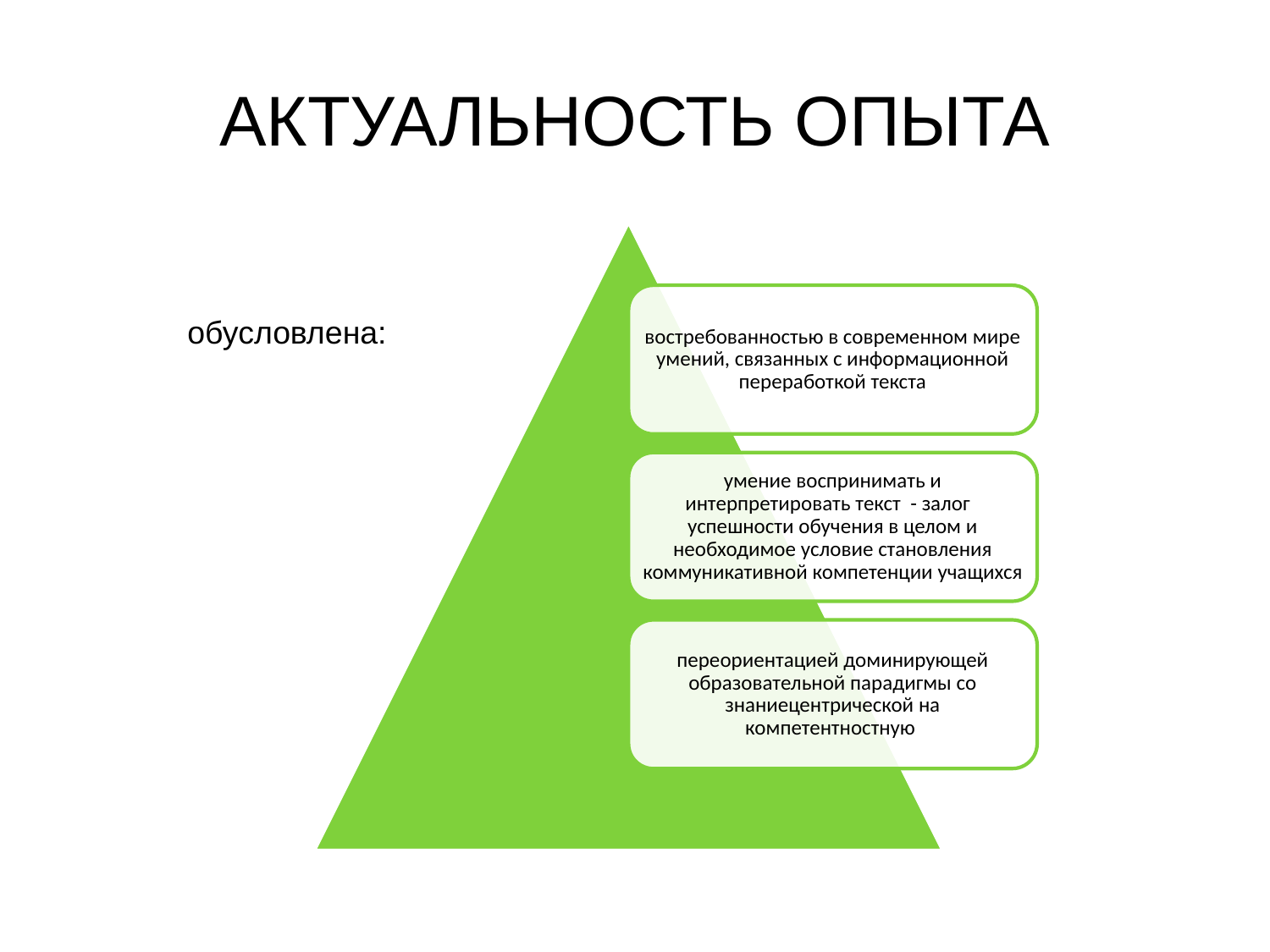

# АКТУАЛЬНОСТЬ ОПЫТА
востребованностью в современном мире умений, связанных с информационной переработкой текста
умение воспринимать и интерпретировать текст  - залог   успешности обучения в целом и необходимое условие становления коммуникативной компетенции учащихся
переориентацией доминирующей образовательной парадигмы со знаниецентрической на компетентностную
обусловлена: